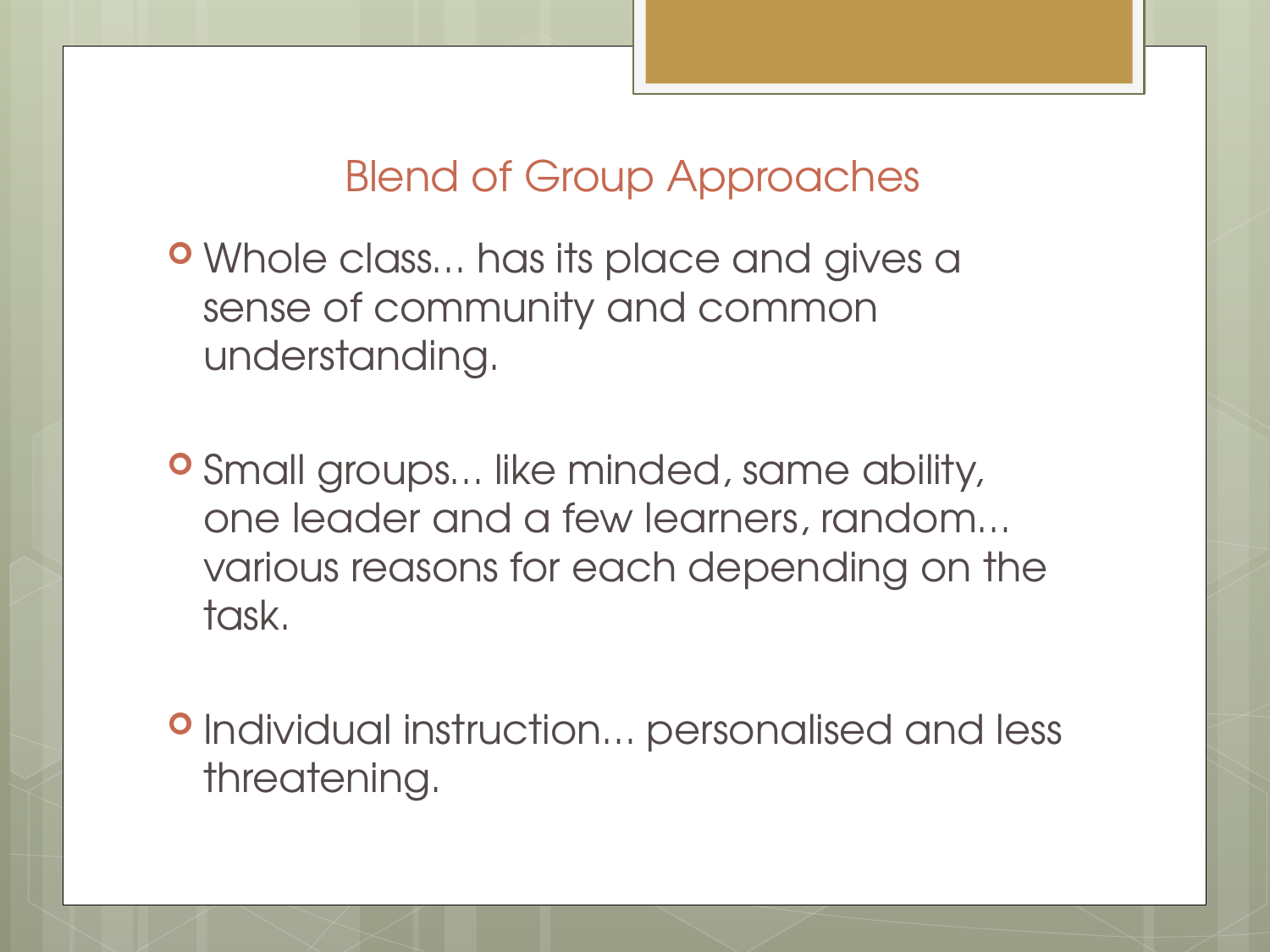

# Blend of Group Approaches
Whole class… has its place and gives a sense of community and common understanding.

Small groups… like minded, same ability, one leader and a few learners, random…various reasons for each depending on the task.

Individual instruction… personalised and less threatening.